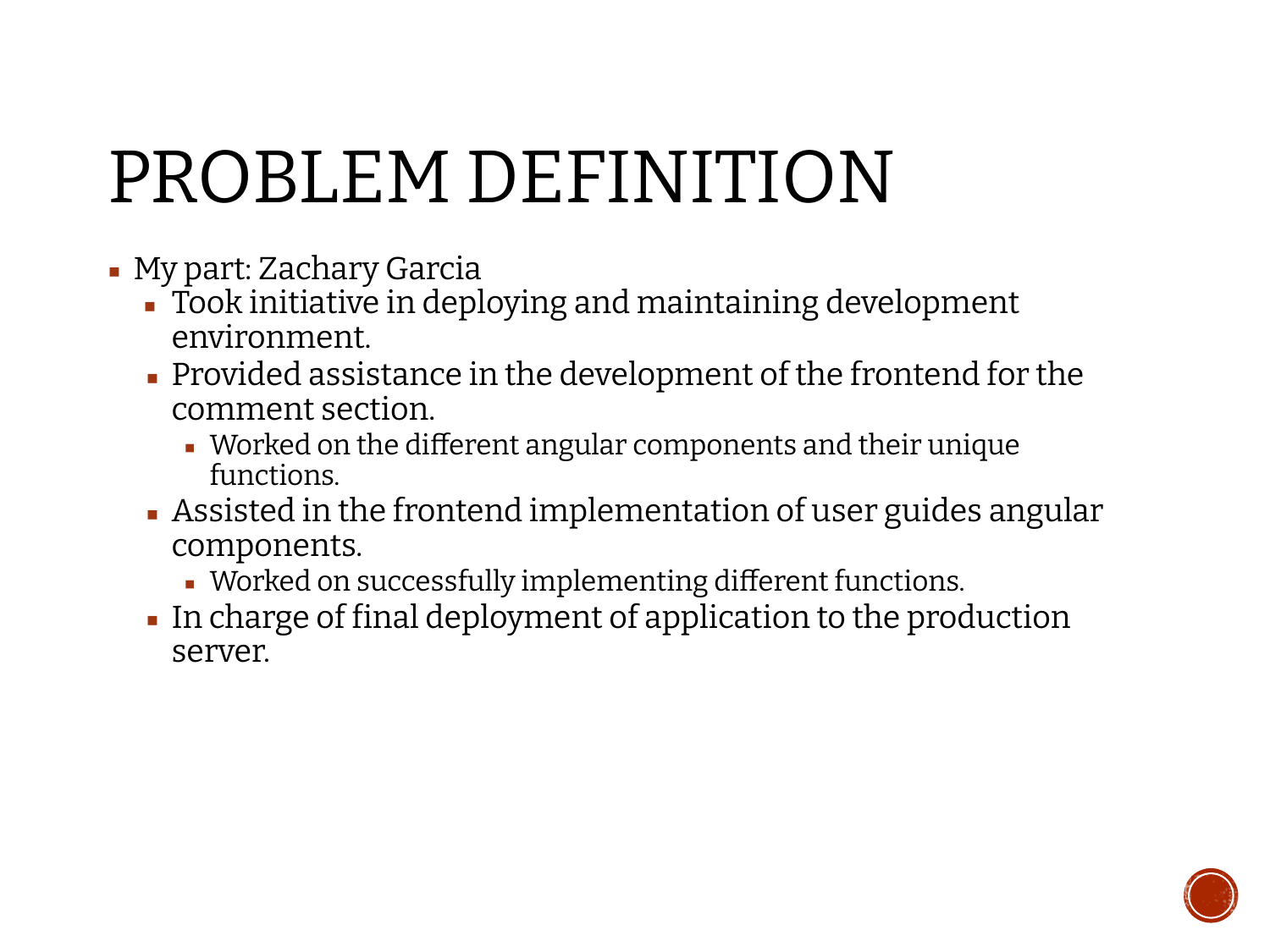

# PROBLEM DEFINITION
My part: Zachary Garcia
Took initiative in deploying and maintaining development environment.
Provided assistance in the development of the frontend for the comment section.
Worked on the different angular components and their unique functions.
Assisted in the frontend implementation of user guides angular components.
Worked on successfully implementing different functions.
In charge of final deployment of application to the production server.